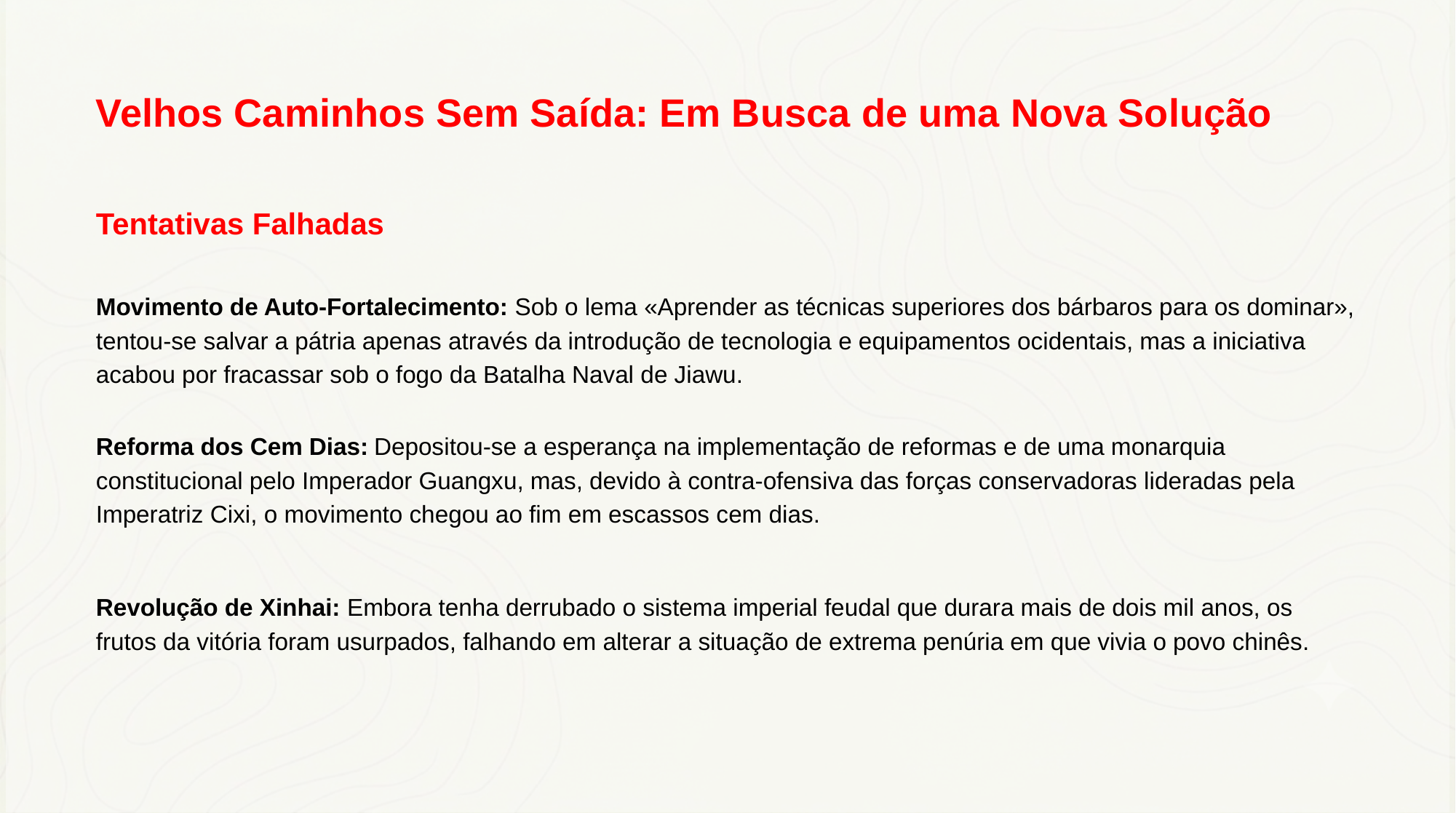

Velhos Caminhos Sem Saída: Em Busca de uma Nova Solução
Tentativas Falhadas
Movimento de Auto-Fortalecimento: Sob o lema «Aprender as técnicas superiores dos bárbaros para os dominar»,
tentou-se salvar a pátria apenas através da introdução de tecnologia e equipamentos ocidentais, mas a iniciativa
acabou por fracassar sob o fogo da Batalha Naval de Jiawu.
Reforma dos Cem Dias: Depositou-se a esperança na implementação de reformas e de uma monarquia constitucional pelo Imperador Guangxu, mas, devido à contra-ofensiva das forças conservadoras lideradas pela Imperatriz Cixi, o movimento chegou ao fim em escassos cem dias.
Revolução de Xinhai: Embora tenha derrubado o sistema imperial feudal que durara mais de dois mil anos, os frutos da vitória foram usurpados, falhando em alterar a situação de extrema penúria em que vivia o povo chinês.